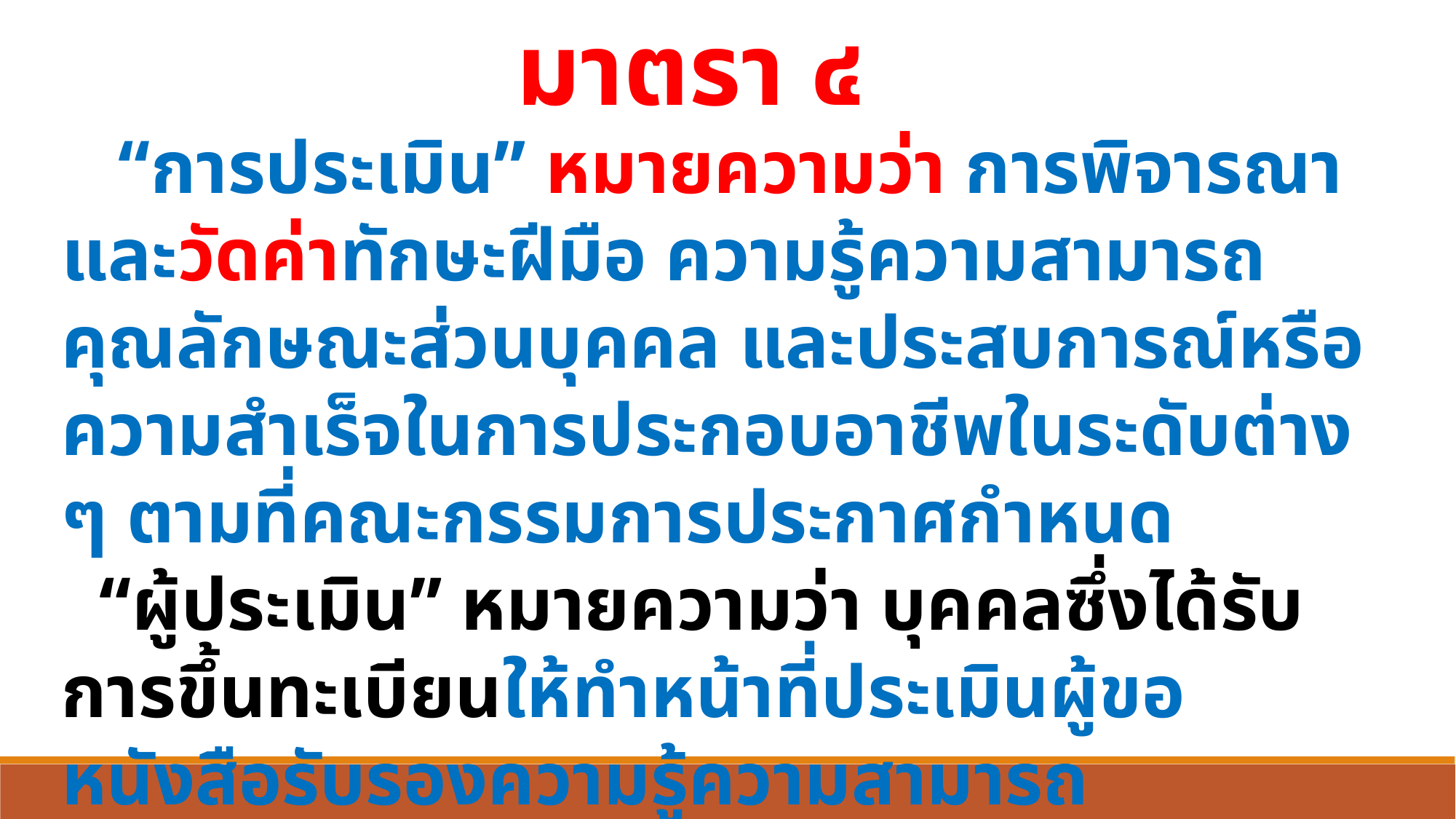

มาตรา ๔
   “การประเมิน” หมายความว่า การพิจารณาและวัดค่าทักษะฝีมือ ความรู้ความสามารถ  คุณลักษณะส่วนบุคคล และประสบการณ์หรือความสำเร็จในการประกอบอาชีพในระดับต่าง ๆ ตามที่คณะกรรมการประกาศกำหนด
  “ผู้ประเมิน” หมายความว่า บุคคลซึ่งได้รับการขึ้นทะเบียนให้ทำหน้าที่ประเมินผู้ขอหนังสือรับรองความรู้ความสามารถ